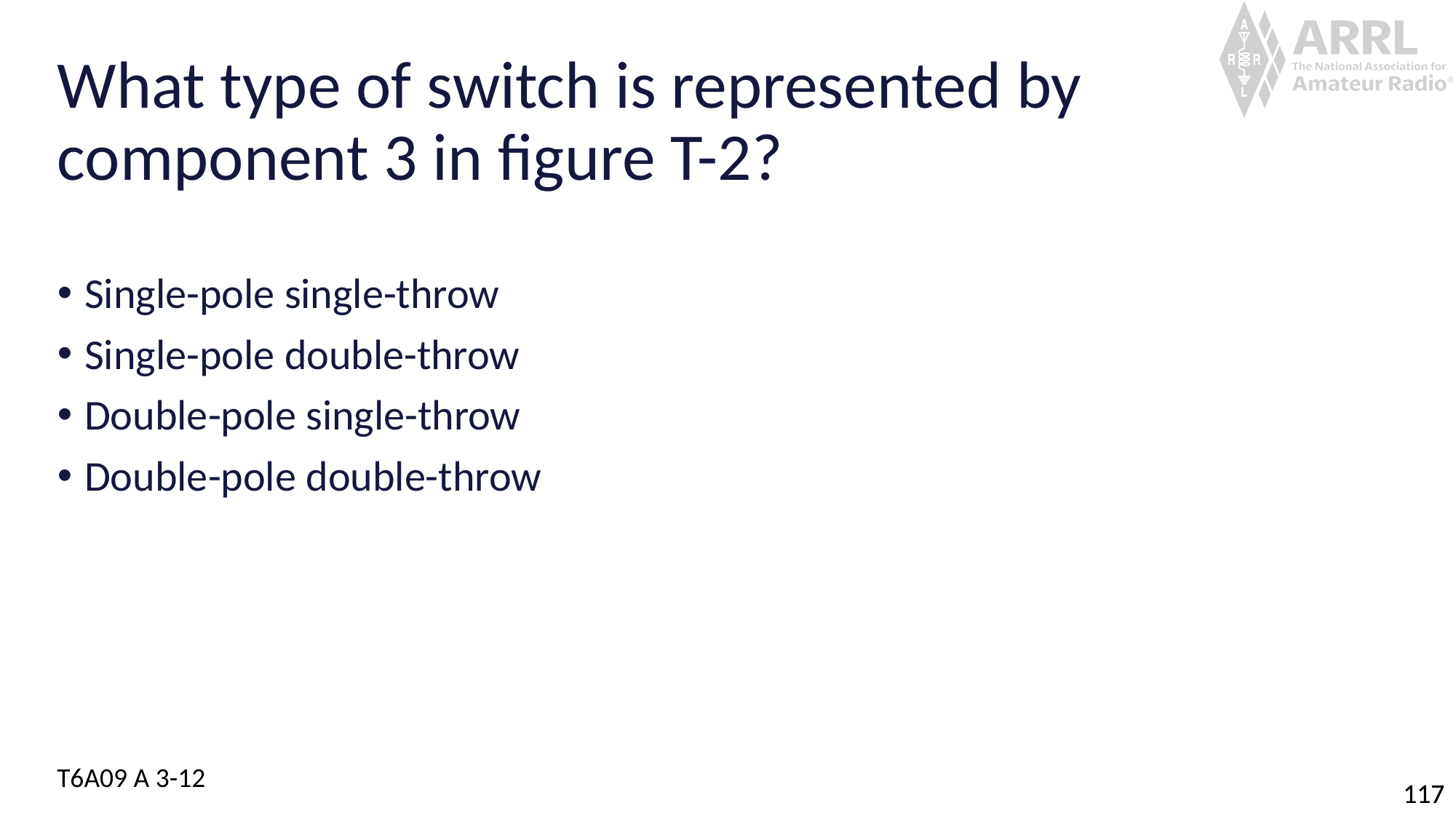

# What type of switch is represented by component 3 in figure T-2?
Single-pole single-throw
Single-pole double-throw
Double-pole single-throw
Double-pole double-throw
T6A09 A 3-12